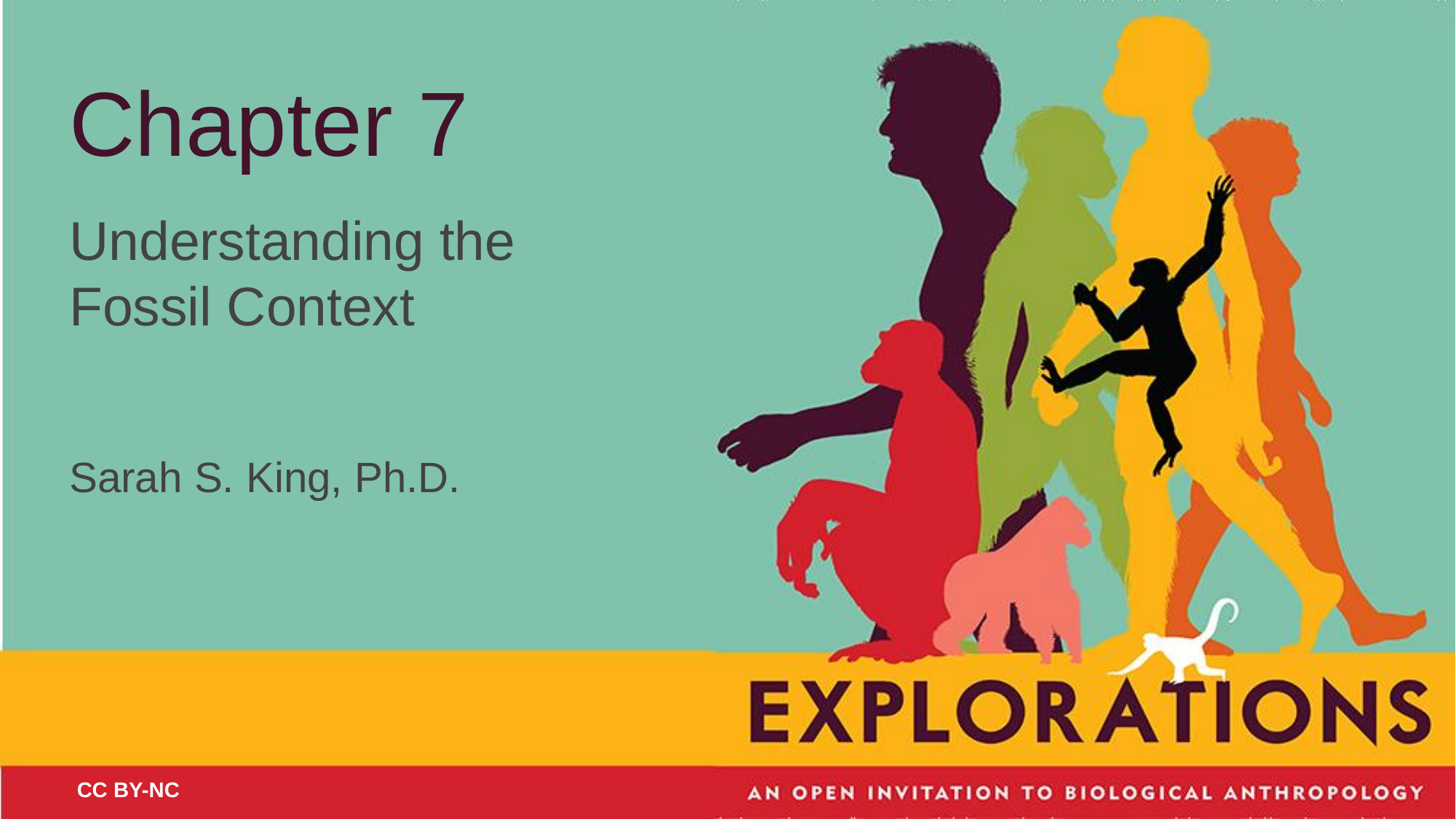

Chapter 7
Understanding the
Fossil Context
Sarah S. King, Ph.D.
CC BY-NC